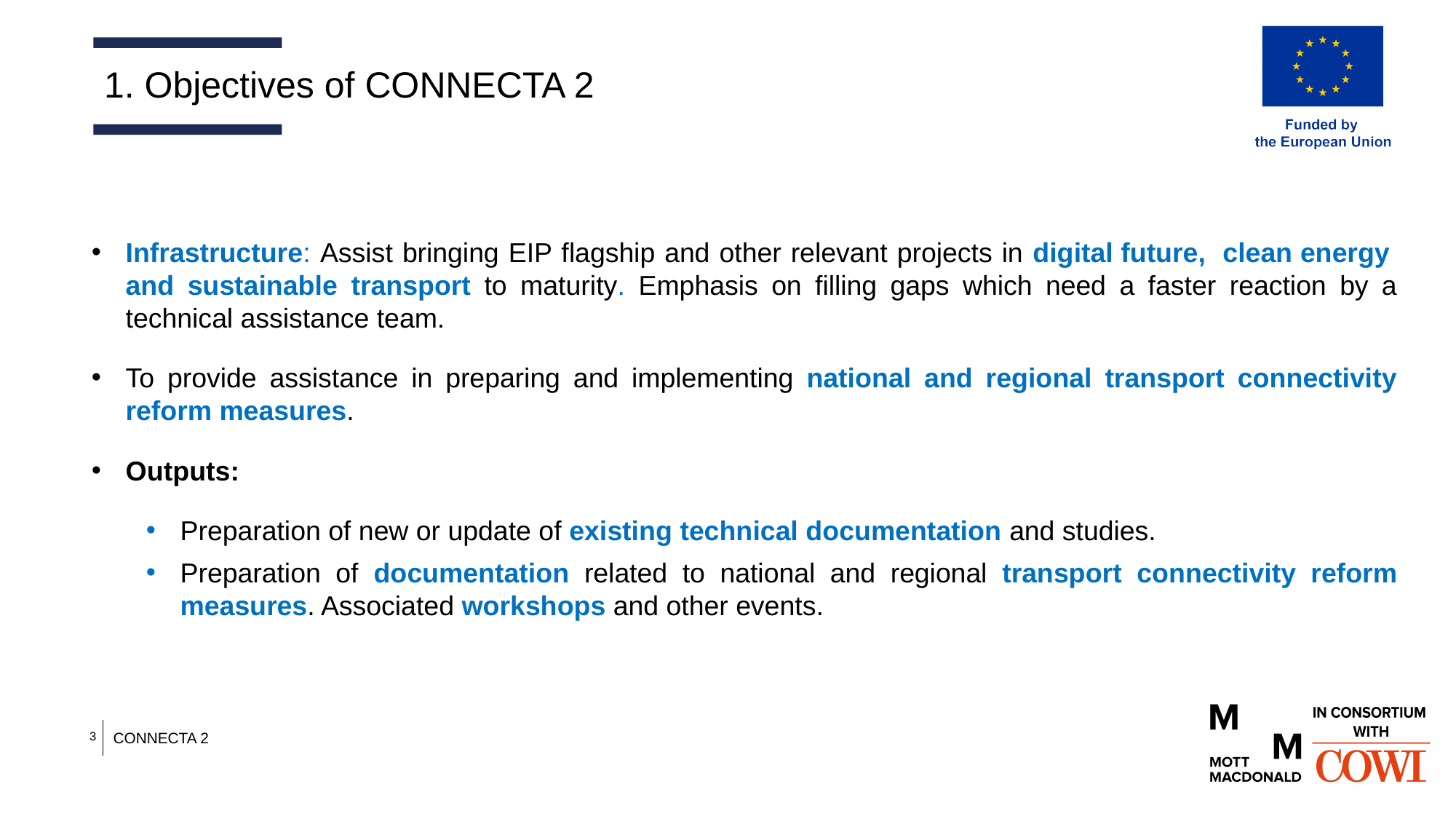

1. Objectives of CONNECTA 2
Infrastructure: Assist bringing EIP flagship and other relevant projects in digital future,  clean energy  and sustainable transport to maturity. Emphasis on filling gaps which need a faster reaction by a technical assistance team.
To provide assistance in preparing and implementing national and regional transport connectivity reform measures.
Outputs:
Preparation of new or update of existing technical documentation and studies.
Preparation of documentation related to national and regional transport connectivity reform measures. Associated workshops and other events.
3
CONNECTA 2